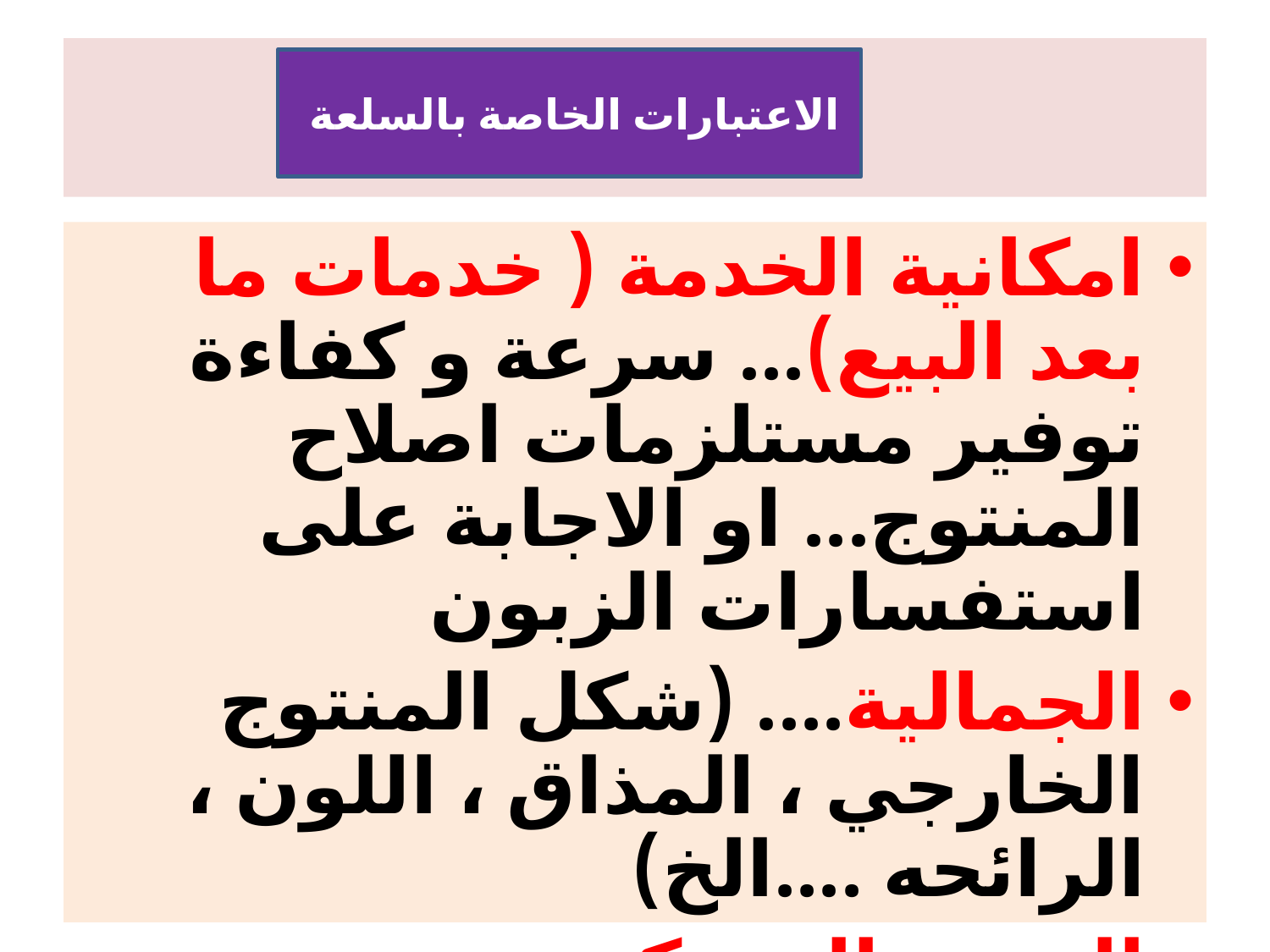

#
الاعتبارات الخاصة بالسلعة
امكانية الخدمة ( خدمات ما بعد البيع)... سرعة و كفاءة توفير مستلزمات اصلاح المنتوج... او الاجابة على استفسارات الزبون
الجمالية.... (شكل المنتوج الخارجي ، المذاق ، اللون ، الرائحه ....الخ)
الجودة المدركة .... سمعة وشهرة العلامة التجاريه